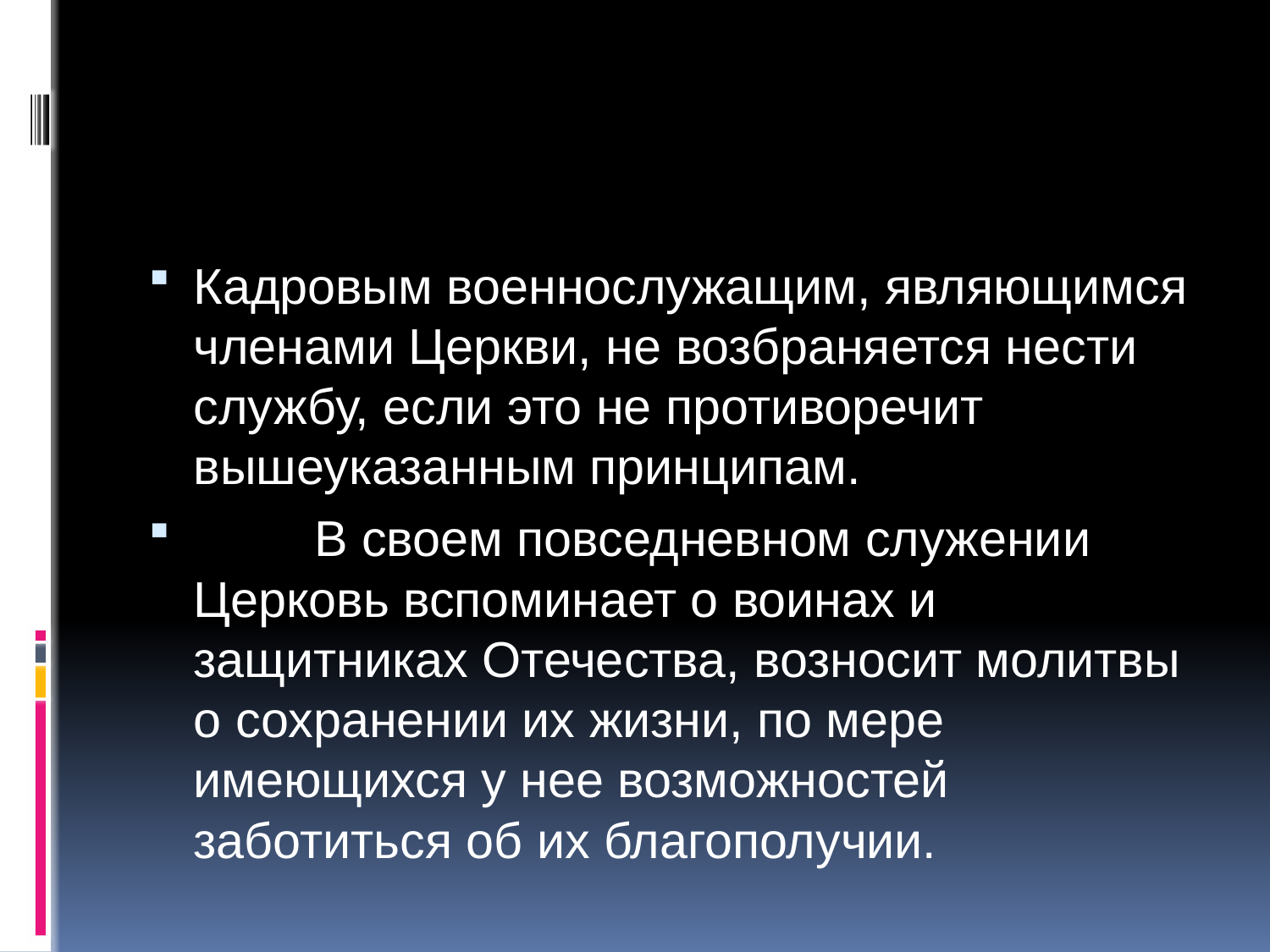

#
Кадровым военнослужащим, являющимся членами Церкви, не возбраняется нести службу, если это не противоречит вышеуказанным принципам.
	В своем повседневном служении Церковь вспоминает о воинах и защитниках Отечества, возносит молитвы о сохранении их жизни, по мере имеющихся у нее возможностей заботиться об их благополучии.